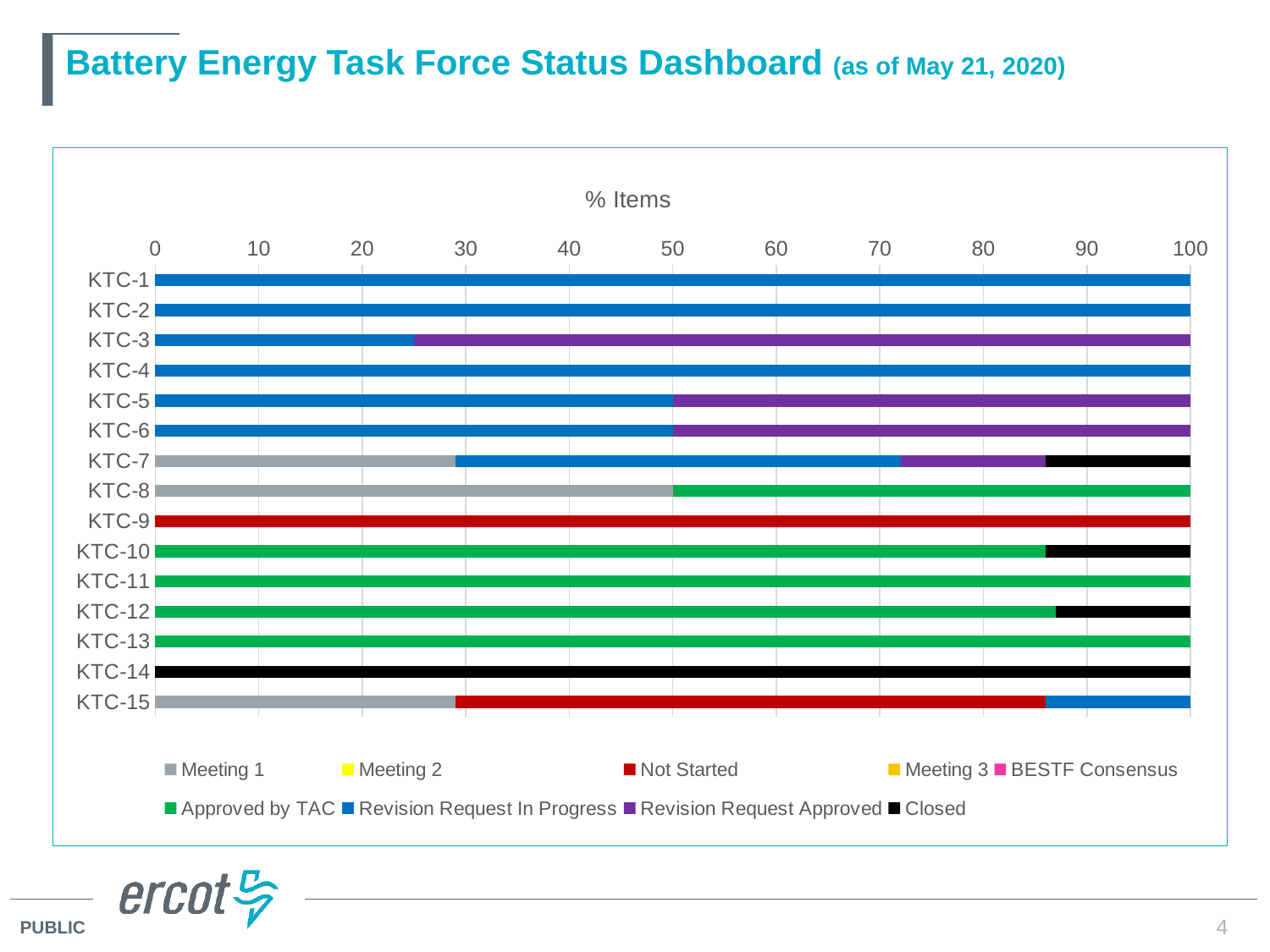

# Battery Energy Task Force Status Dashboard (as of May 21, 2020)

### Chart

| Category | Not Started | Meeting 1 | Meeting 2 | Meeting 3 | BESTF Consensus | Approved by TAC | Revision Request In Progress | Revision Request Approved | Closed |
|---|---|---|---|---|---|---|---|---|---|
| KTC-1 | None | None | None | None | None | None | 100.0 | None | None |
| KTC-2 | None | None | None | None | None | None | 100.0 | None | None |
| KTC-3 | None | None | None | None | None | None | 25.0 | 75.0 | None |
| KTC-4 | None | None | None | None | None | None | 100.0 | None | None |
| KTC-5 | None | None | None | None | None | None | 50.0 | 50.0 | None |
| KTC-6 | None | None | None | None | None | None | 50.0 | 50.0 | None |
| KTC-7 | None | 29.0 | None | None | None | None | 43.0 | 14.0 | 14.0 |
| KTC-8 | None | 50.0 | None | None | None | 50.0 | None | None | None |
| KTC-9 | 100.0 | None | None | None | None | None | None | None | None |
| KTC-10 | None | None | None | None | None | 86.0 | None | None | 14.0 |
| KTC-11 | None | None | None | None | None | 100.0 | None | None | None |
| KTC-12 | None | None | None | None | None | 87.0 | None | None | 13.0 |
| KTC-13 | None | None | None | None | None | 100.0 | None | None | None |
| KTC-14 | None | None | None | None | None | None | None | None | 100.0 |
| KTC-15 | 57.0 | 29.0 | None | None | None | None | 14.0 | None | None |
4